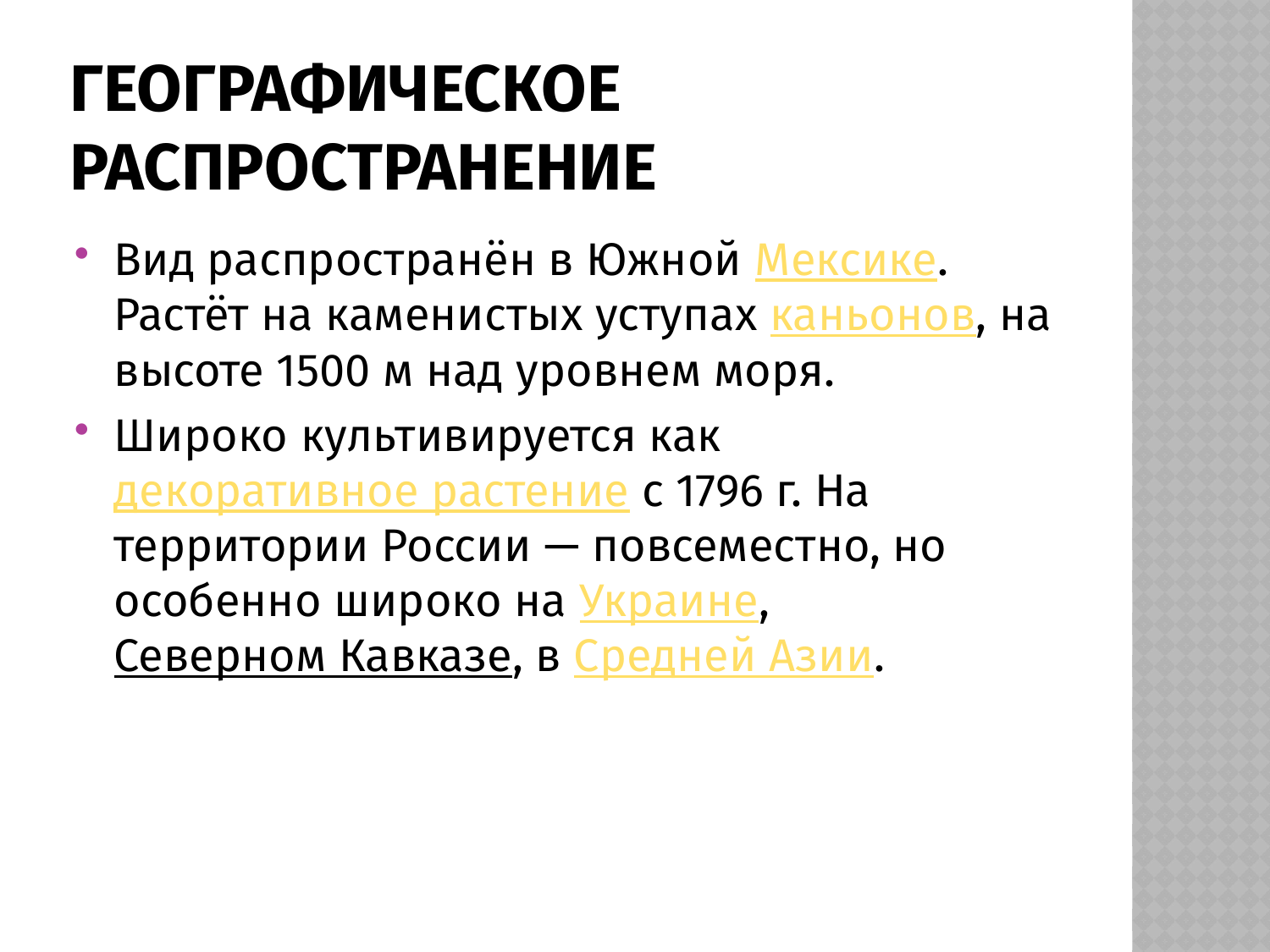

# Географическое распространение
Вид распространён в Южной Мексике. Растёт на каменистых уступах каньонов, на высоте 1500 м над уровнем моря.
Широко культивируется как декоративное растение с 1796 г. На территории России — повсеместно, но особенно широко на Украине, Северном Кавказе, в Средней Азии.